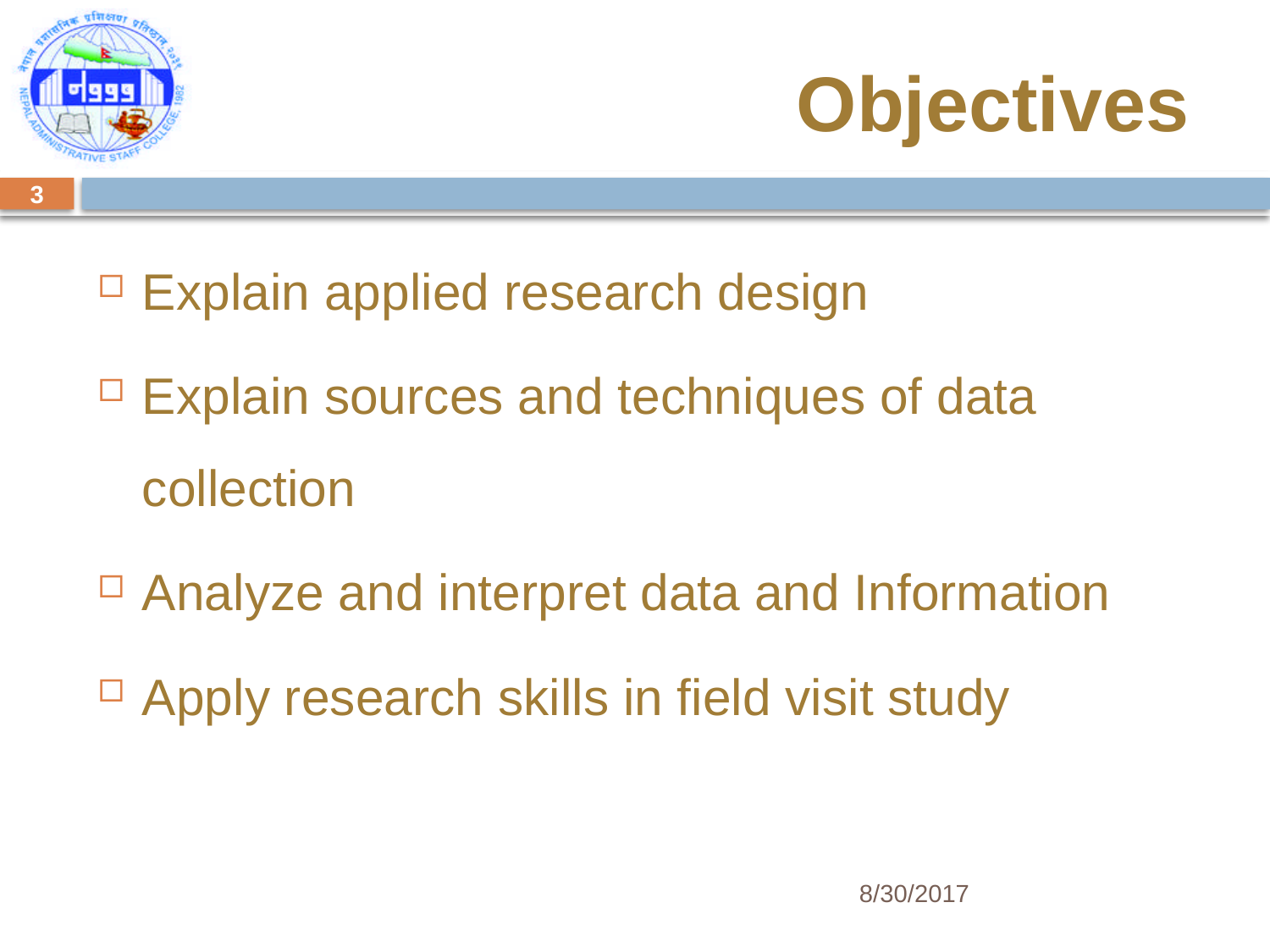

# Objectives
3
Explain applied research design
Explain sources and techniques of data collection
Analyze and interpret data and Information
Apply research skills in field visit study

8/30/2017